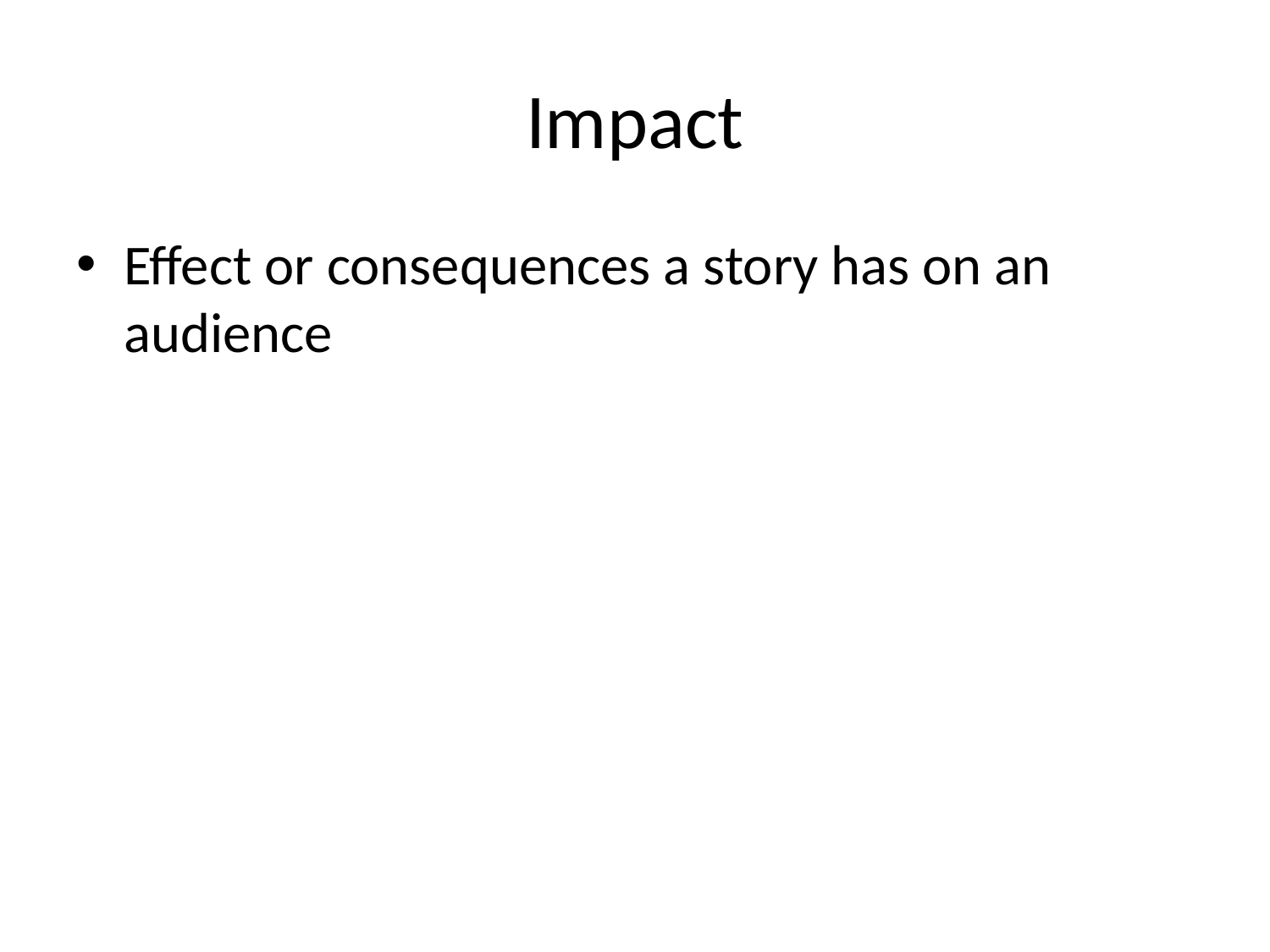

# Impact
Effect or consequences a story has on an audience